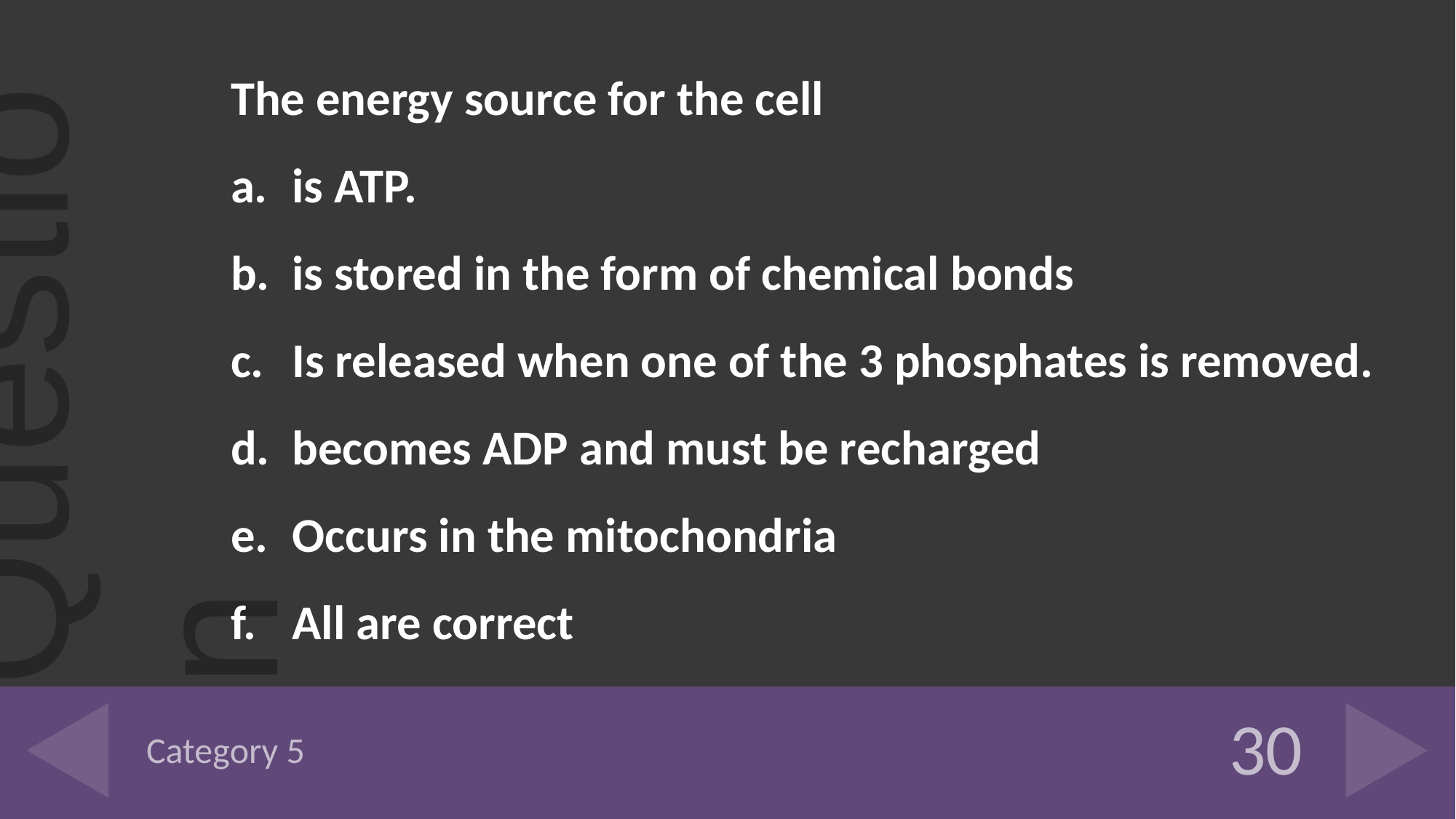

The energy source for the cell
is ATP.
is stored in the form of chemical bonds
Is released when one of the 3 phosphates is removed.
becomes ADP and must be recharged
Occurs in the mitochondria
All are correct
# Category 5
30